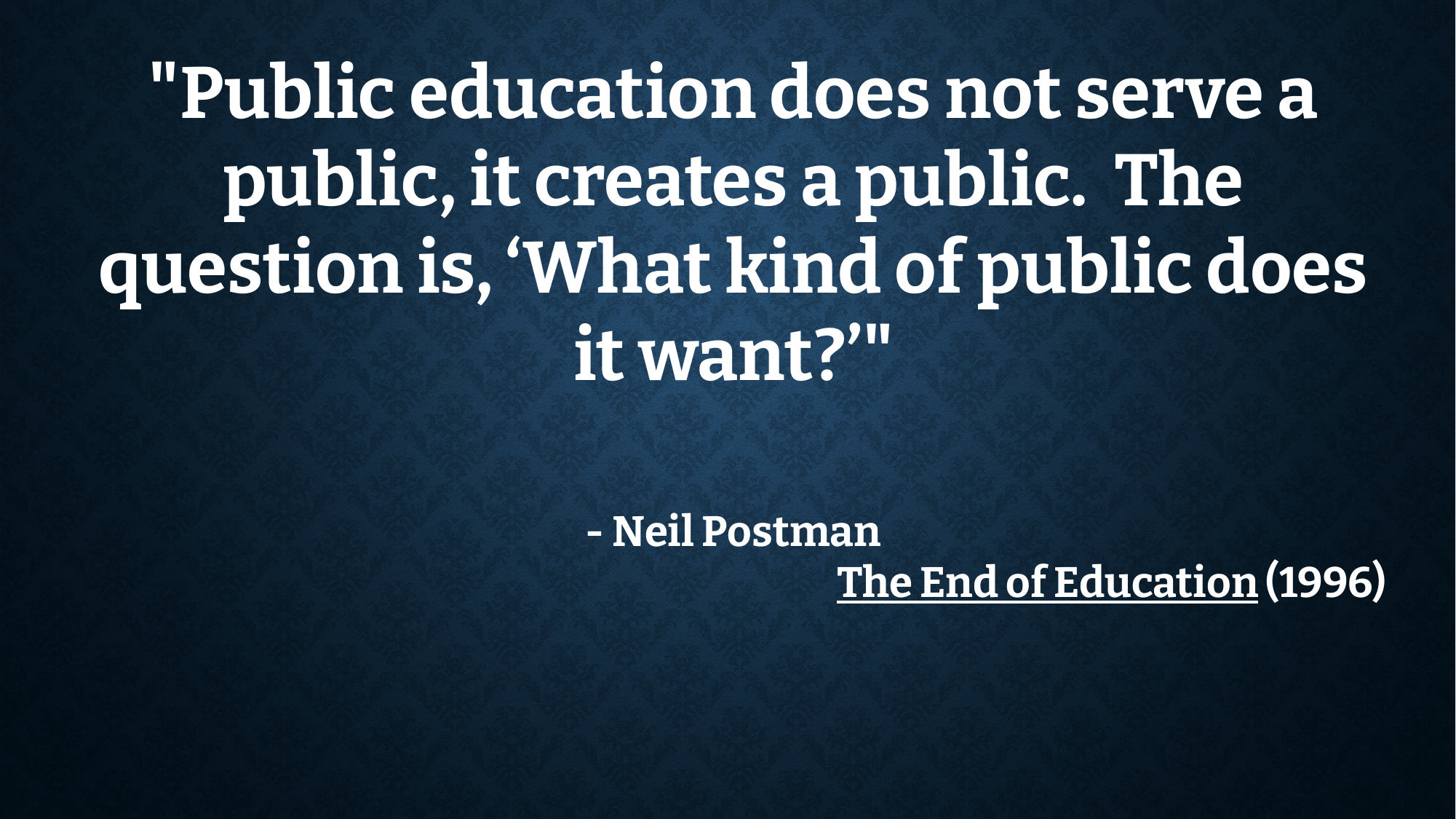

"Public education does not serve a public, it creates a public.  The question is, ‘What kind of public does it want?’"

                                                                  - Neil Postman
The End of Education (1996)